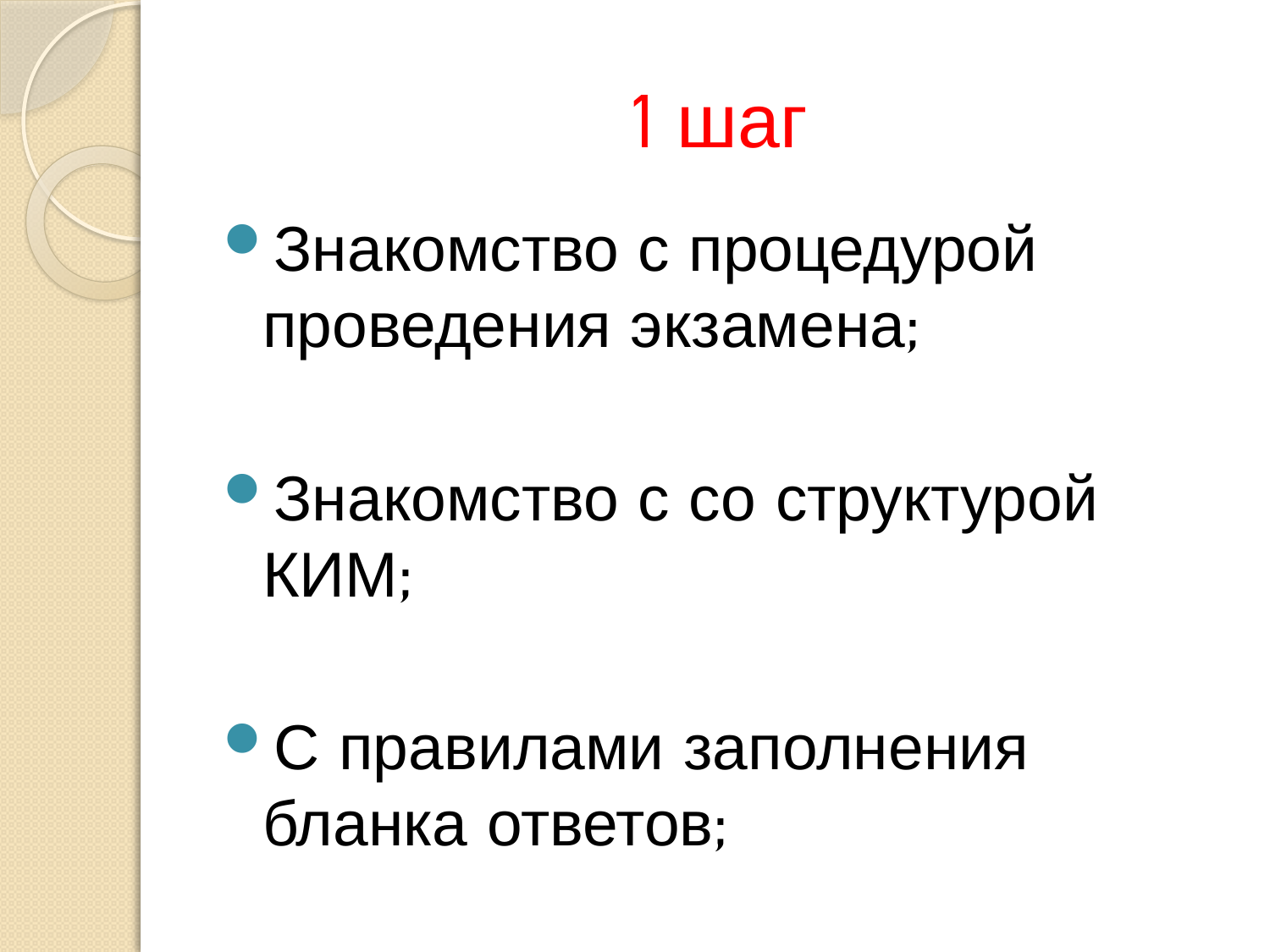

# 1 шаг
Знакомство с процедурой проведения экзамена;

Знакомство с со структурой КИМ;

С правилами заполнения бланка ответов;